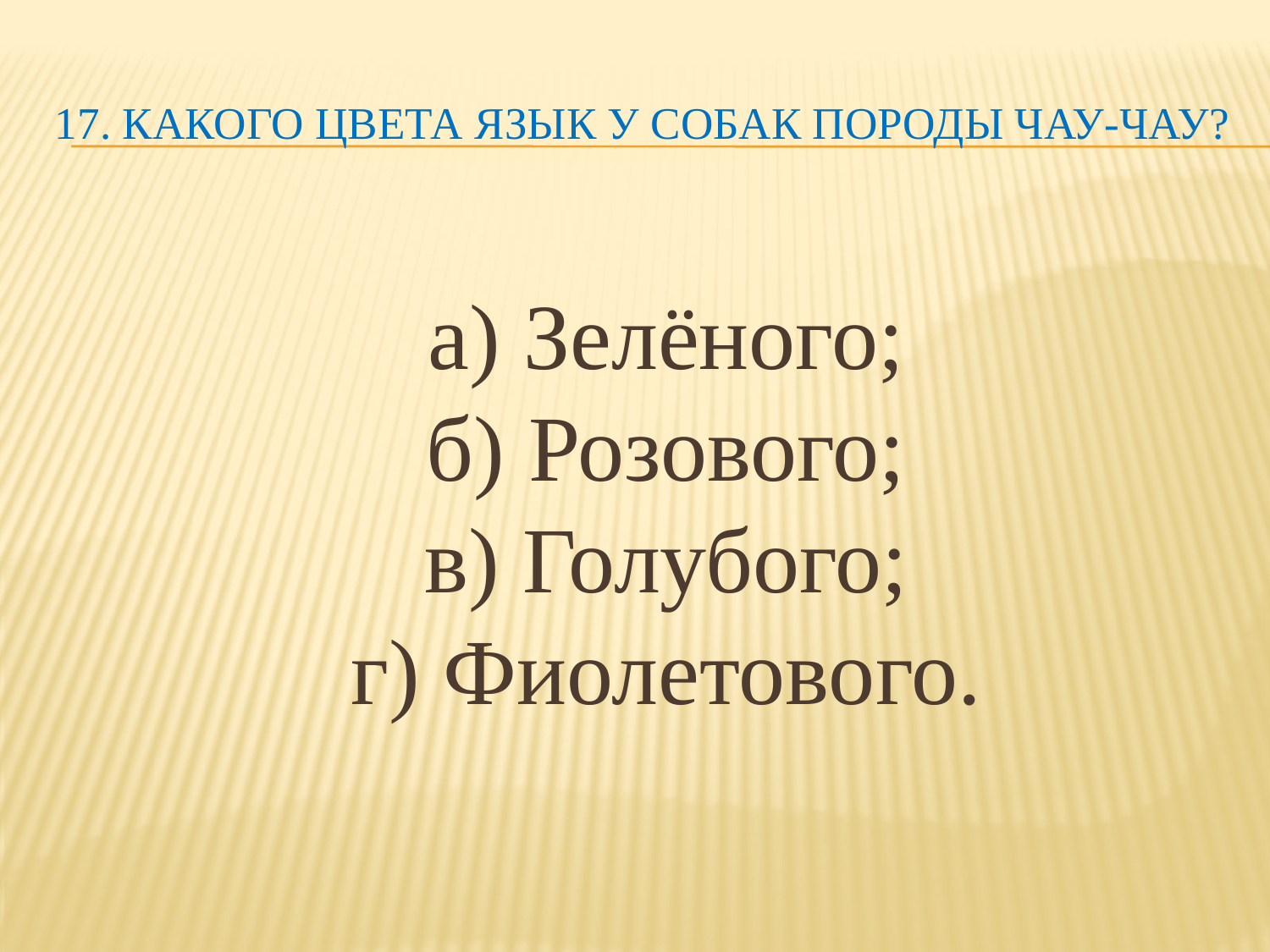

# 17. Какого цвета язык у собак породы чау-чау?
а) Зелёного;
б) Розового;
в) Голубого;
г) Фиолетового.